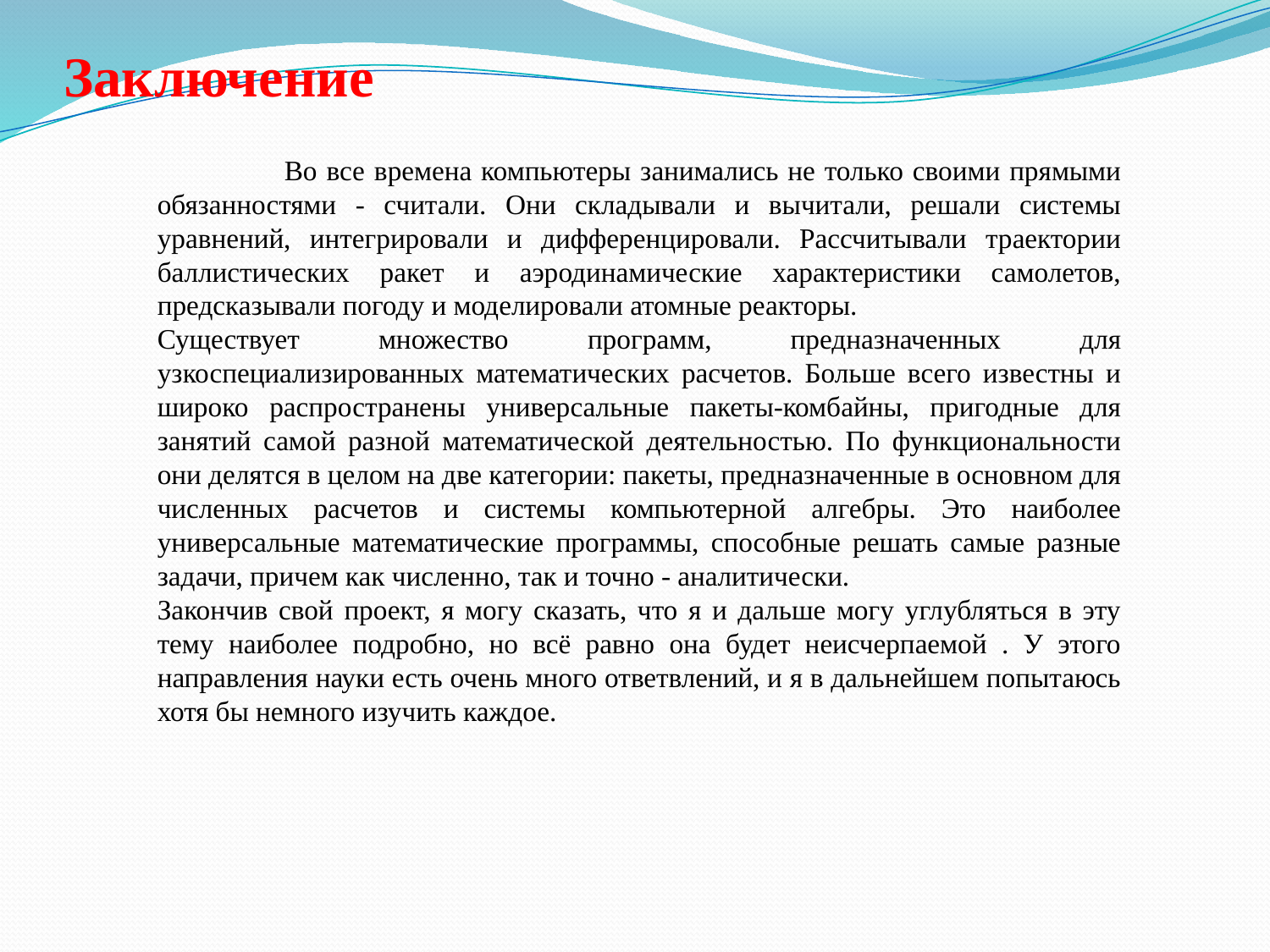

# Заключение
	Во все времена компьютеры занимались не только своими прямыми обязанностями - считали. Они складывали и вычитали, решали системы уравнений, интегрировали и дифференцировали. Рассчитывали траектории баллистических ракет и аэродинамические характеристики самолетов, предсказывали погоду и моделировали атомные реакторы.
Существует множество программ, предназначенных для узкоспециализированных математических расчетов. Больше всего известны и широко распространены универсальные пакеты-комбайны, пригодные для занятий самой разной математической деятельностью. По функциональности они делятся в целом на две категории: пакеты, предназначенные в основном для численных расчетов и системы компьютерной алгебры. Это наиболее универсальные математические программы, способные решать самые разные задачи, причем как численно, так и точно - аналитически.
Закончив свой проект, я могу сказать, что я и дальше могу углубляться в эту тему наиболее подробно, но всё равно она будет неисчерпаемой . У этого направления науки есть очень много ответвлений, и я в дальнейшем попытаюсь хотя бы немного изучить каждое.